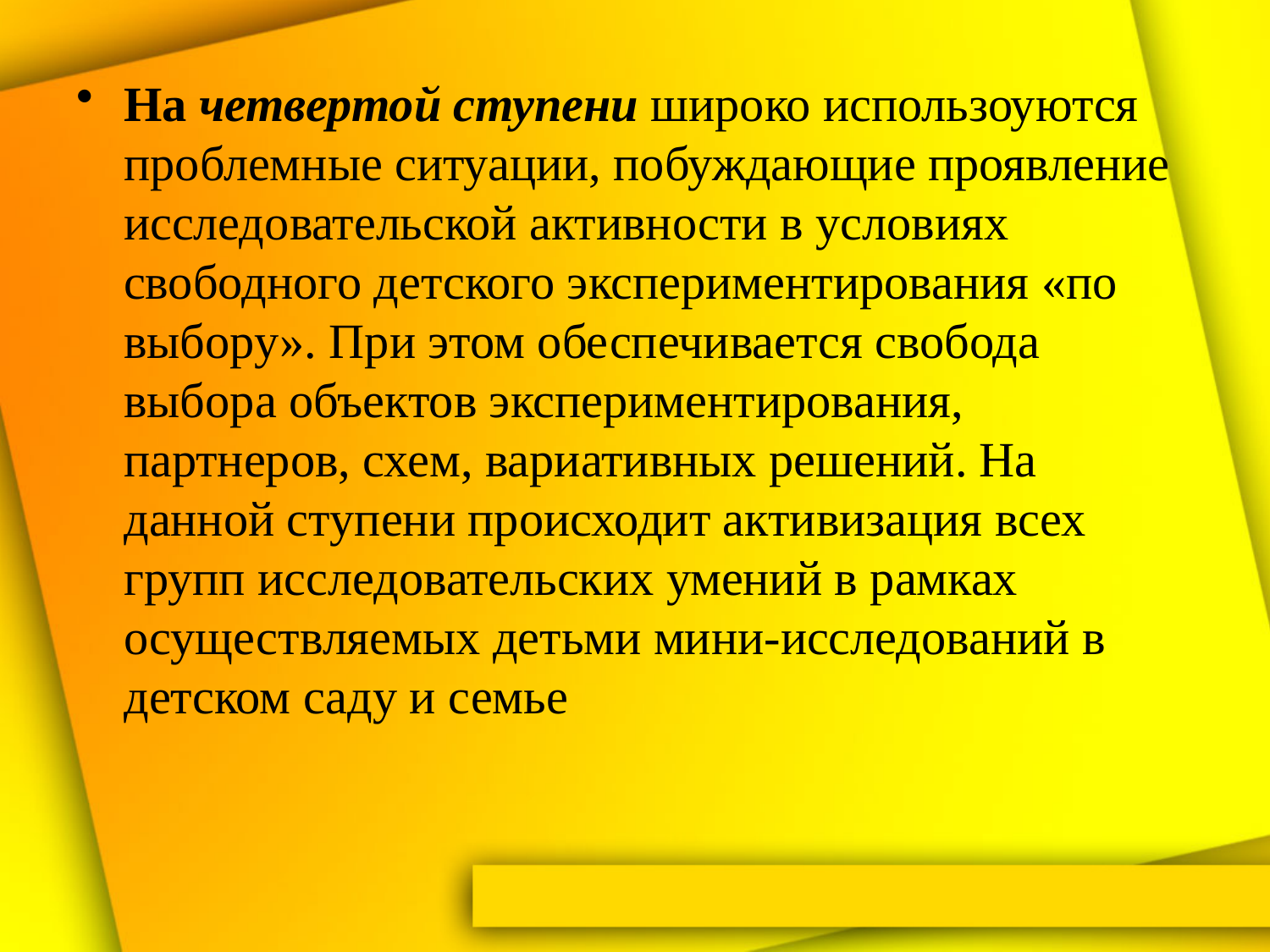

На четвертой ступени широко использоуются проблемные ситуации, побуждающие проявление исследовательской активности в условиях  свободного детского экспериментирования «по выбору». При этом обеспечивается свобода выбора объектов экспериментирования, партнеров, схем, вариативных решений. На данной ступени происходит активизация всех групп исследовательских умений в рамках осуществляемых детьми мини-исследований в детском саду и семье